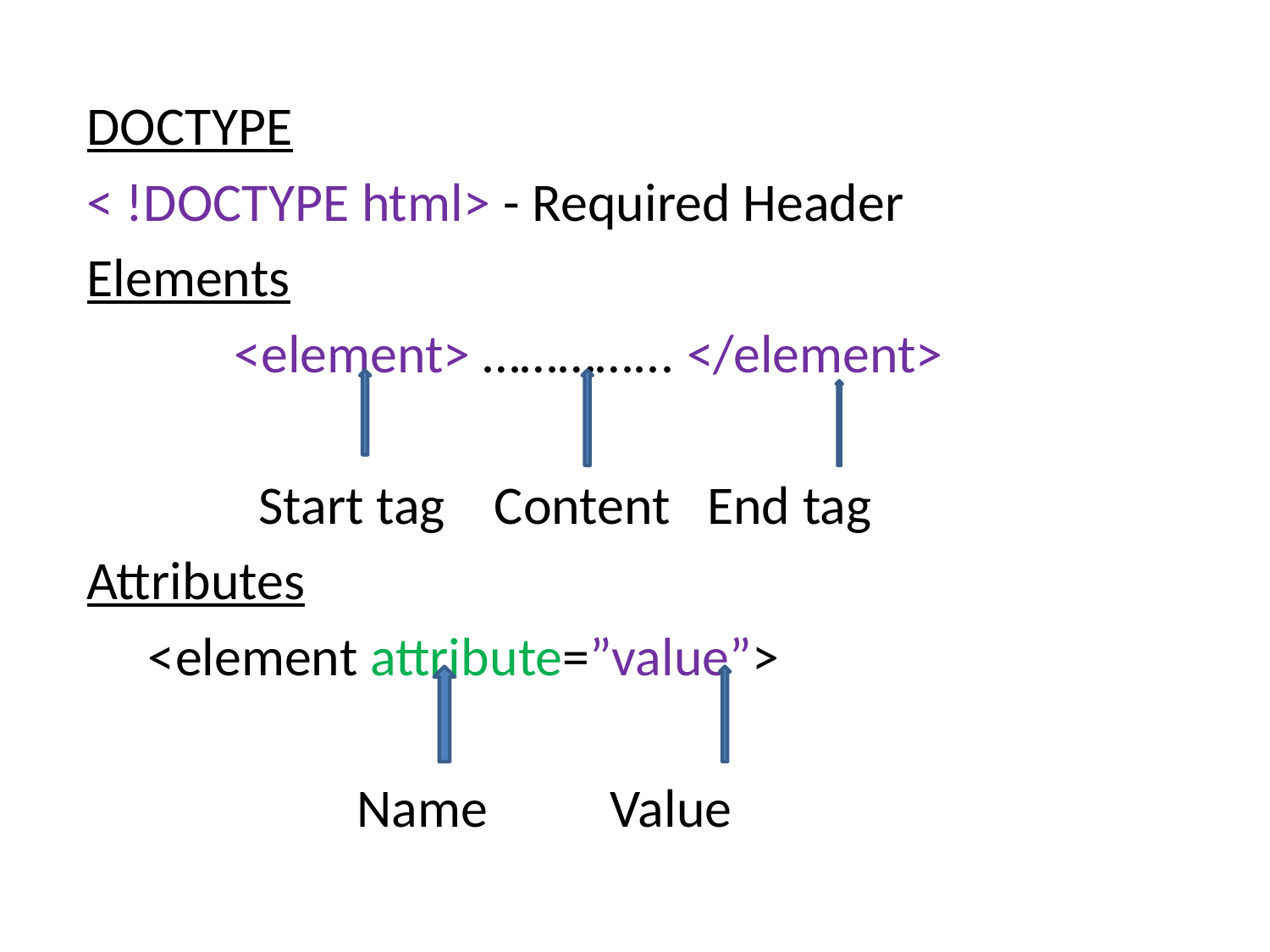

DOCTYPE
< !DOCTYPE html> - Required Header
Elements
            <element> …………... </element>

              Start tag    Content   End tag
Attributes
     <element attribute=”value”>

                      Name          Value